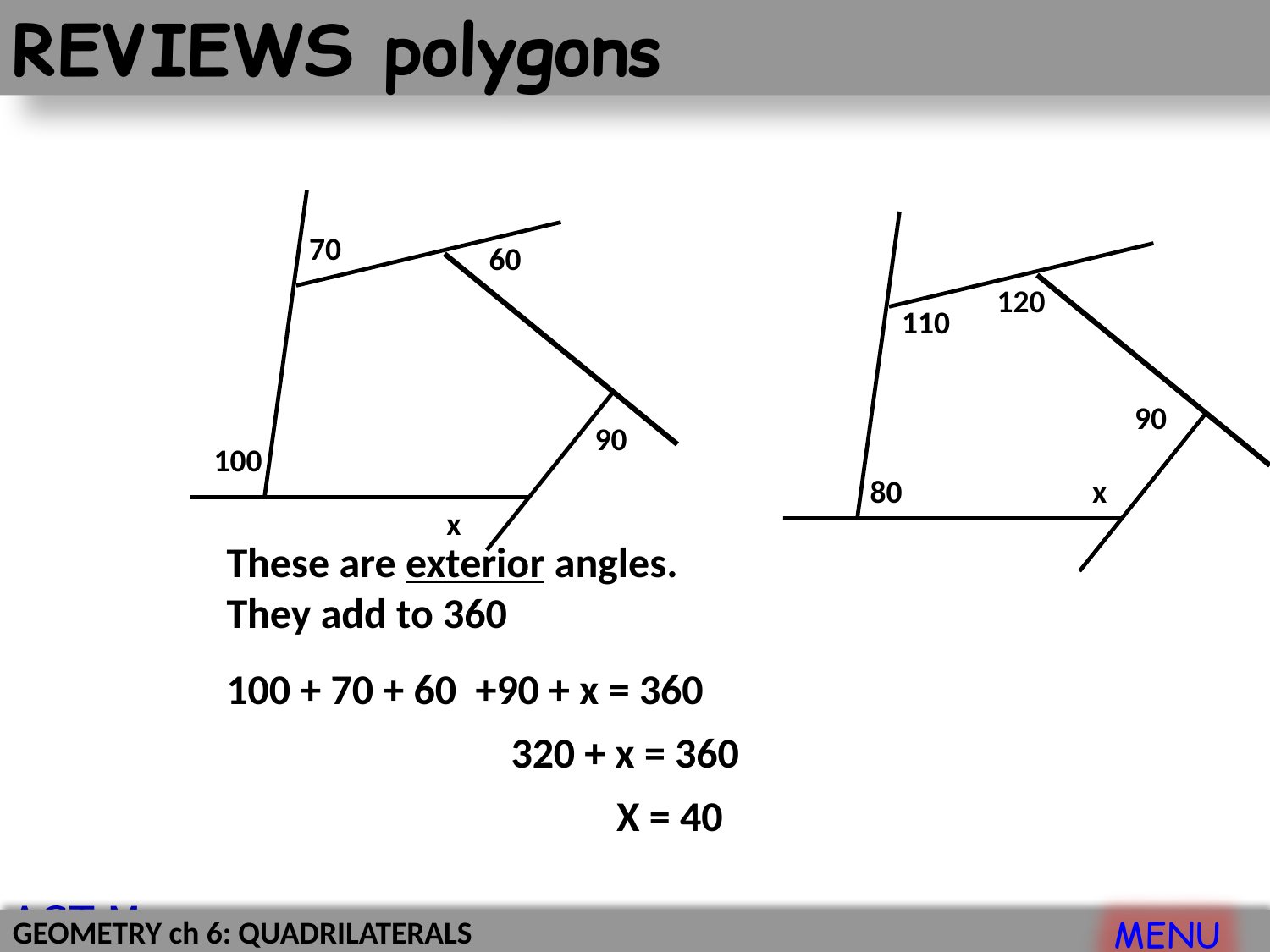

REVIEWS polygons

70
60

90
100

x

120

110
90

80
x

These are exterior angles.
They add to 360
100 + 70 + 60  +90 + x = 360
320 + x = 360
X = 40
ACT Menu
MENU
GEOMETRY ch 6: QUADRILATERALS